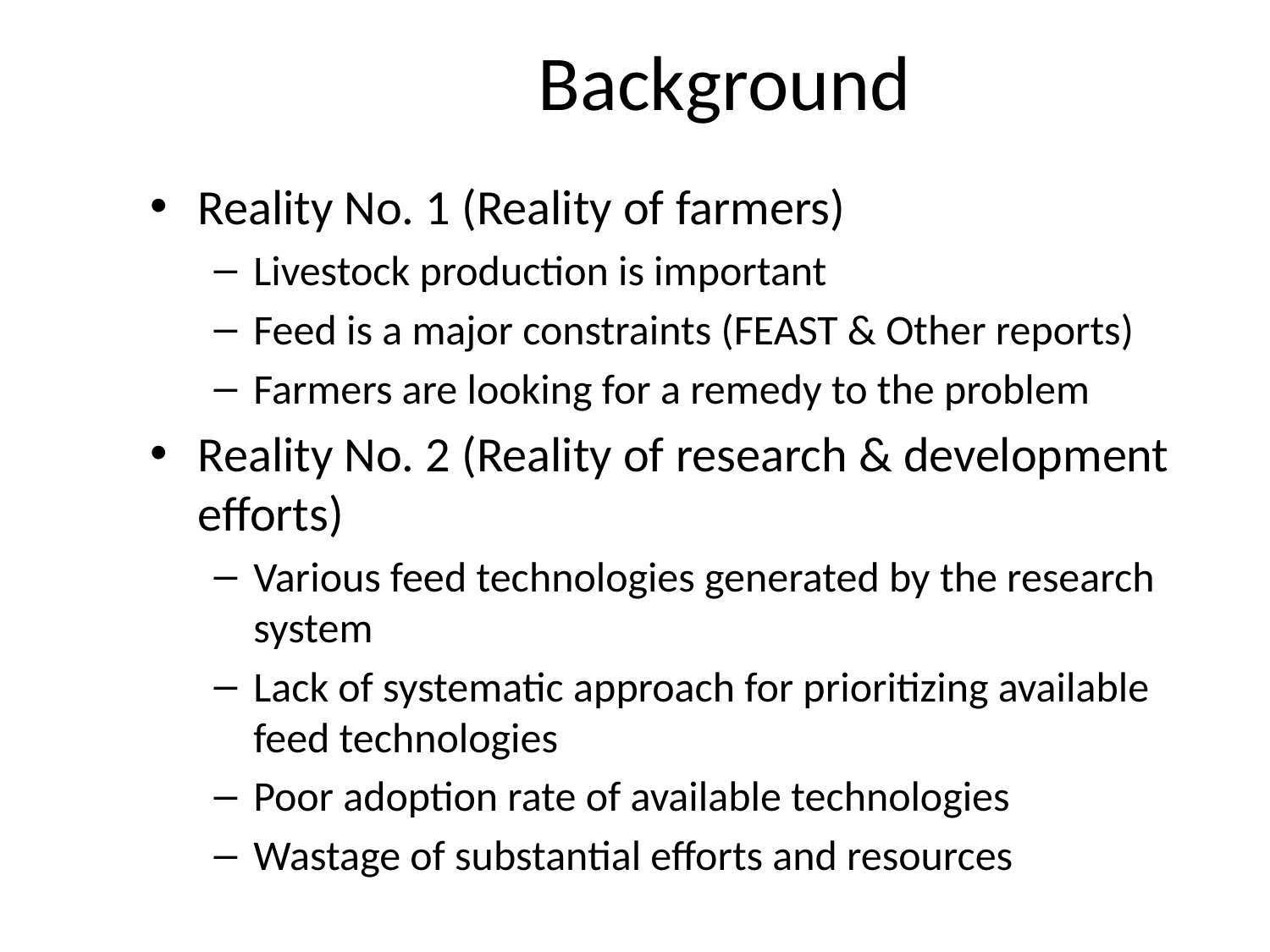

# Background
Reality No. 1 (Reality of farmers)
Livestock production is important
Feed is a major constraints (FEAST & Other reports)
Farmers are looking for a remedy to the problem
Reality No. 2 (Reality of research & development efforts)
Various feed technologies generated by the research system
Lack of systematic approach for prioritizing available feed technologies
Poor adoption rate of available technologies
Wastage of substantial efforts and resources